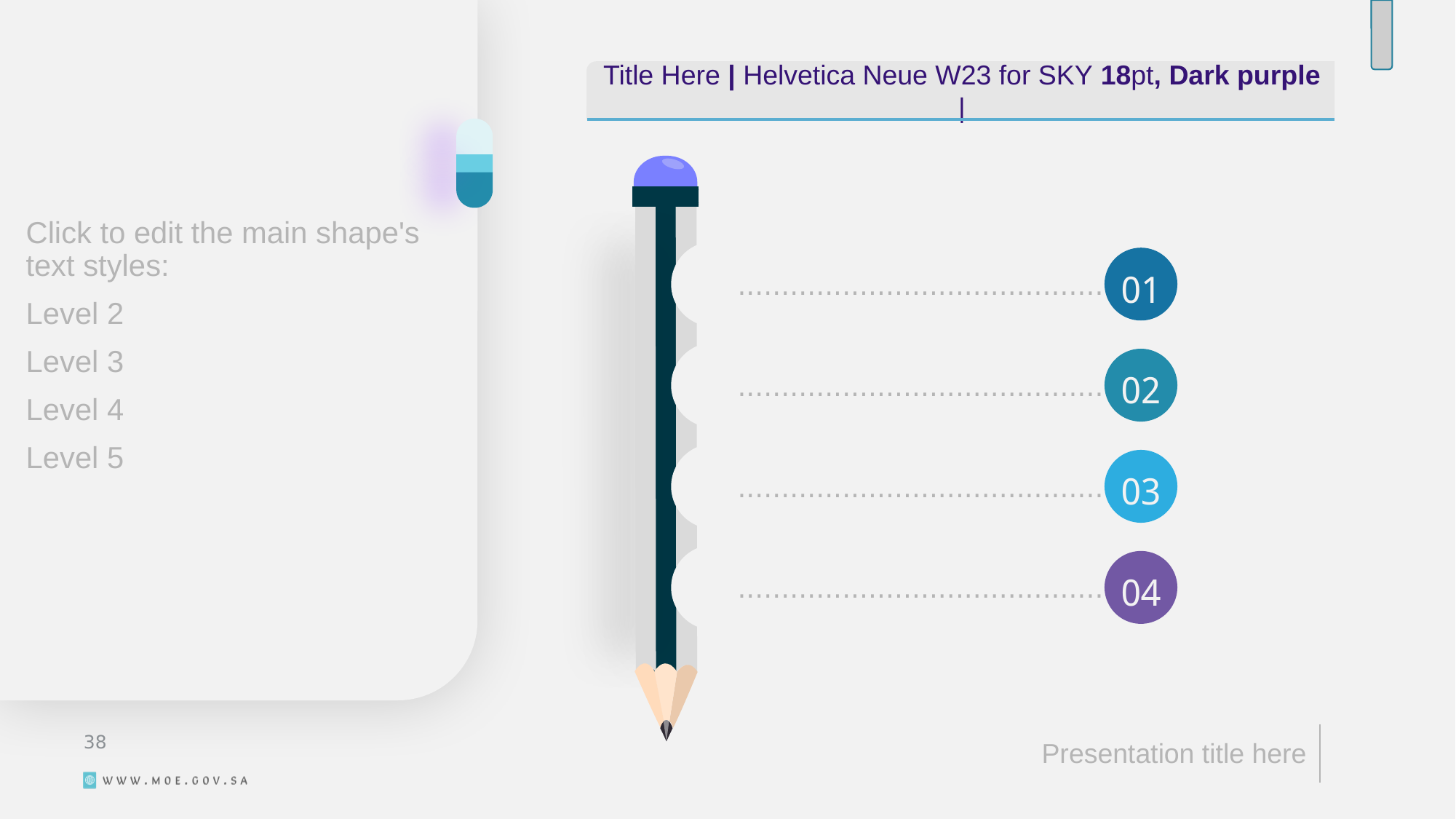

Title Here | Helvetica Neue W23 for SKY 18pt, Dark purple |

............................................

01
............................................

02
............................................

03
............................................

04

Click to edit the main shape's text styles:
Level 2
Level 3
Level 4
Level 5
38
Presentation title here